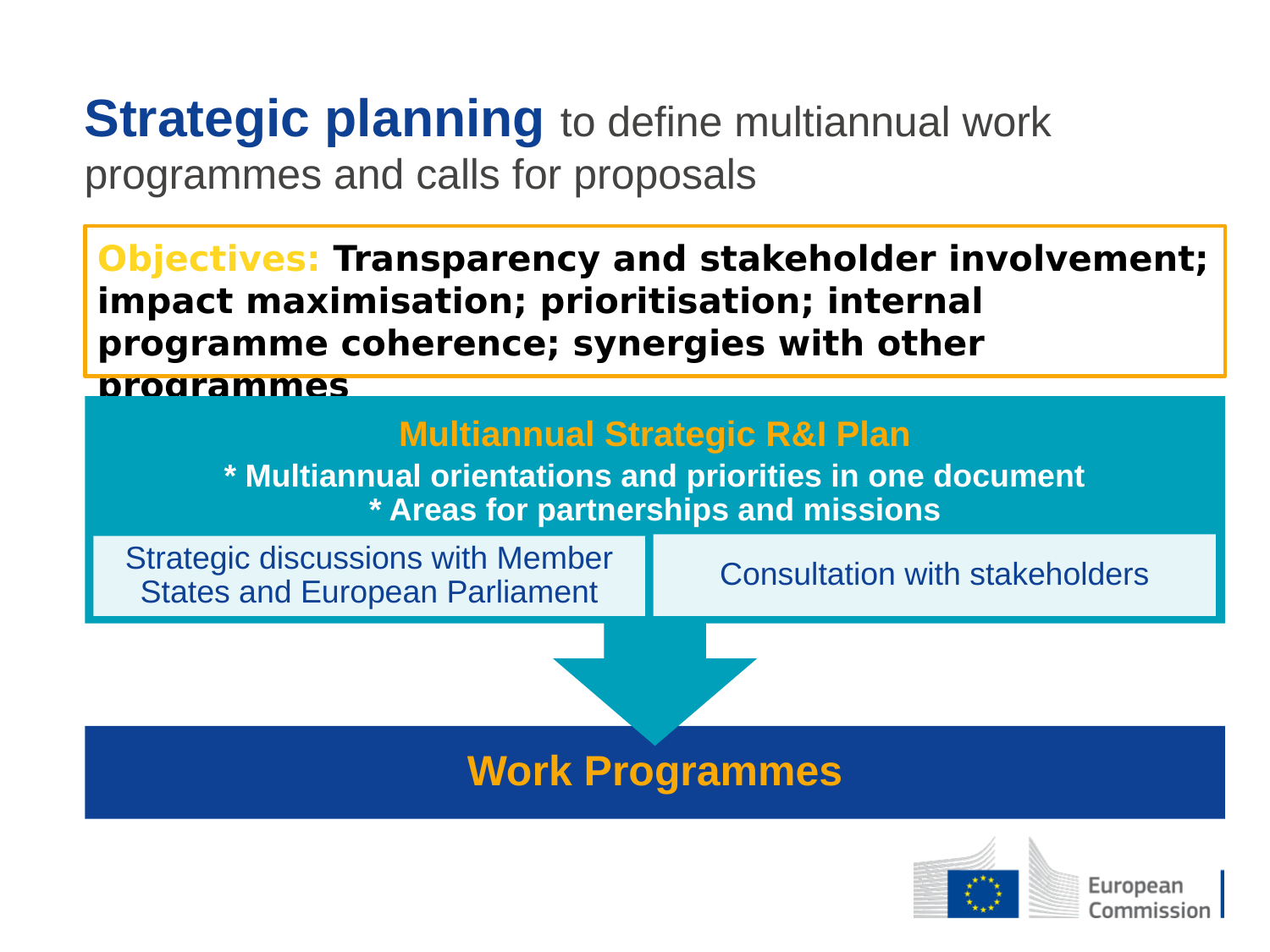

Strategic planning to define multiannual work programmes and calls for proposals
Objectives: Transparency and stakeholder involvement; impact maximisation; prioritisation; internal programme coherence; synergies with other programmes
Multiannual Strategic R&I Plan
* Multiannual orientations and priorities in one document
* Areas for partnerships and missions
Consultation with stakeholders
Strategic discussions with Member States and European Parliament
Work Programmes